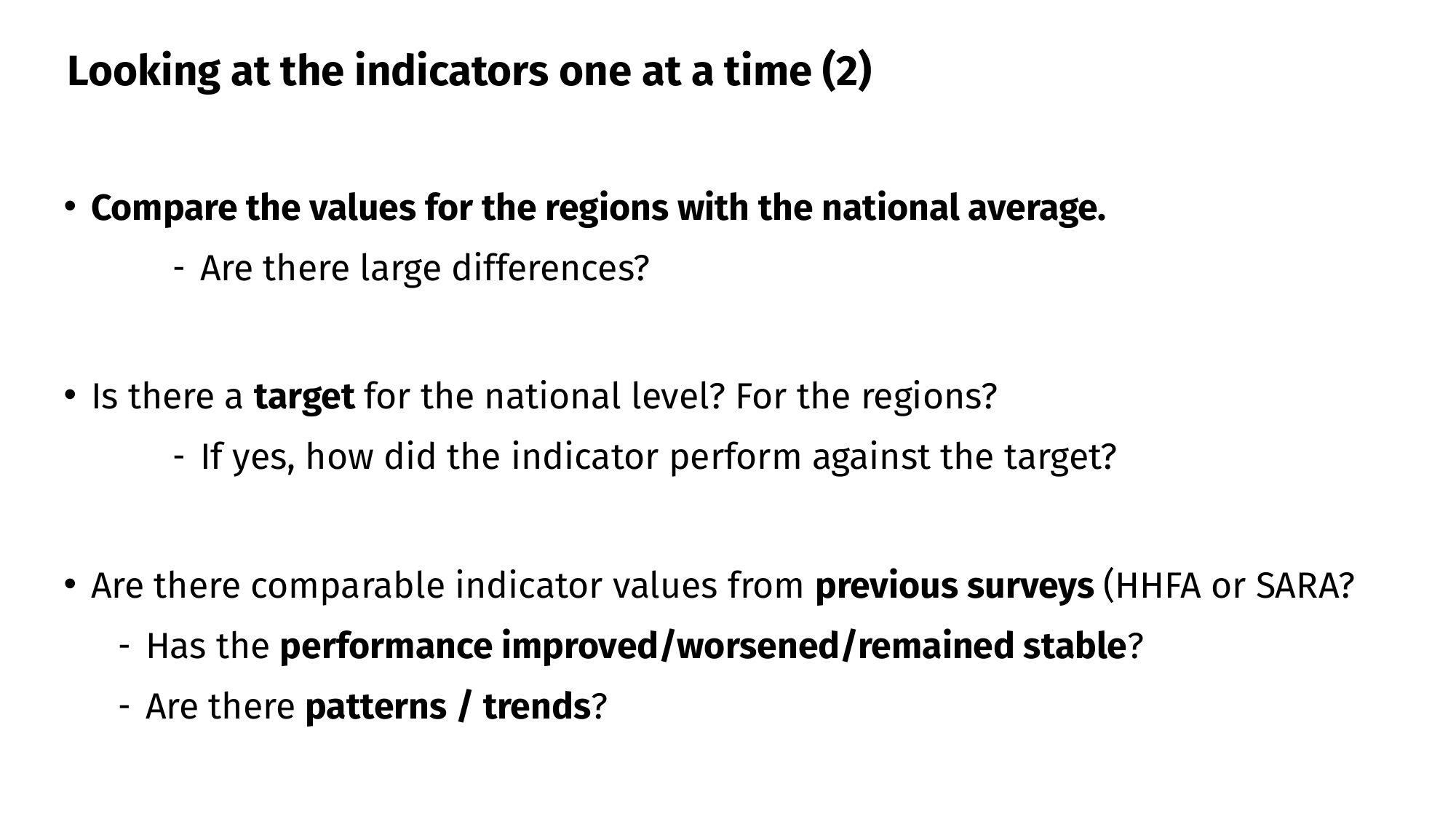

# Looking at the indicators one at a time (2)
Compare the values for the regions with the national average.
Are there large differences?

Is there a target for the national level? For the regions?
If yes, how did the indicator perform against the target?

Are there comparable indicator values from previous surveys (HHFA or SARA?
Has the performance improved/worsened/remained stable?
Are there patterns / trends?